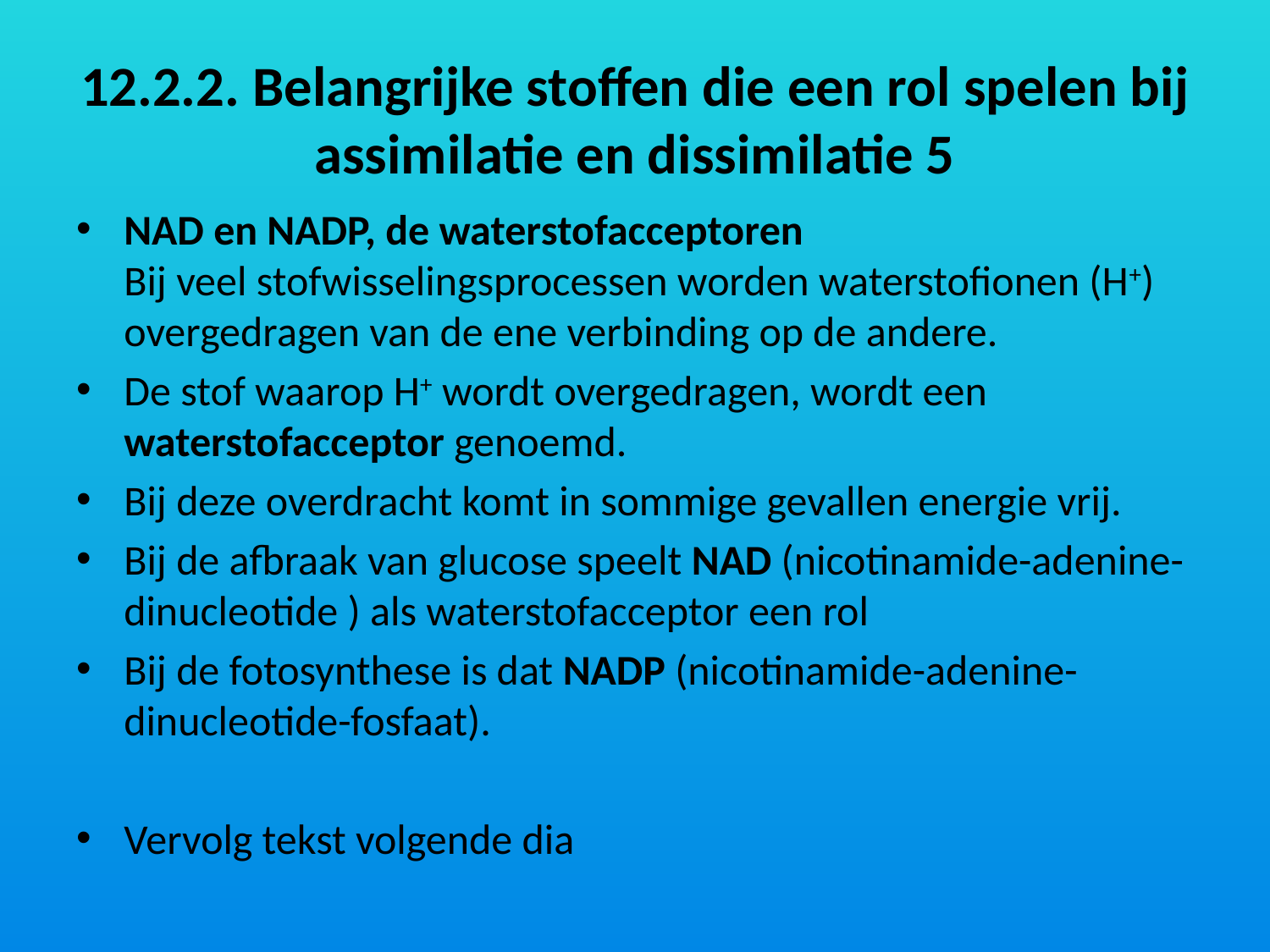

# 12.2.2. Belangrijke stoffen die een rol spelen bij assimilatie en dissimilatie 5
NAD en NADP, de waterstofacceptoren
Bij veel stofwisselingsprocessen worden waterstofionen (H+) overgedragen van de ene verbinding op de andere.
De stof waarop H+ wordt overgedragen, wordt een waterstofacceptor genoemd.
Bij deze overdracht komt in sommige gevallen energie vrij.
Bij de afbraak van glucose speelt NAD (nicotinamide-adenine-dinucleotide ) als waterstofacceptor een rol
Bij de fotosynthese is dat NADP (nicotinamide-adenine-dinucleotide-fosfaat).

Vervolg tekst volgende dia